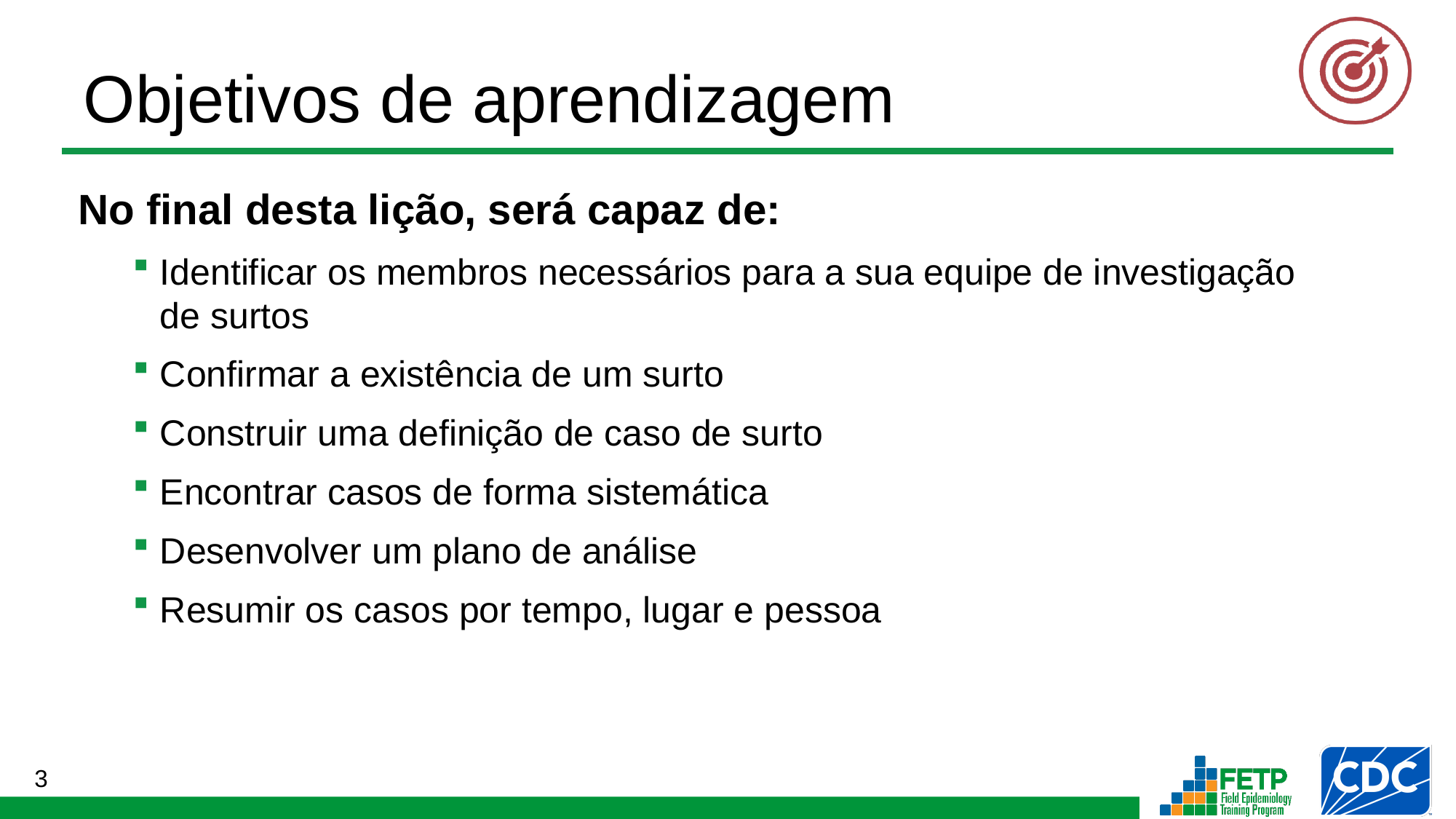

No final desta lição, será capaz de:
Identificar os membros necessários para a sua equipe de investigação de surtos
Confirmar a existência de um surto
Construir uma definição de caso de surto
Encontrar casos de forma sistemática
Desenvolver um plano de análise
Resumir os casos por tempo, lugar e pessoa